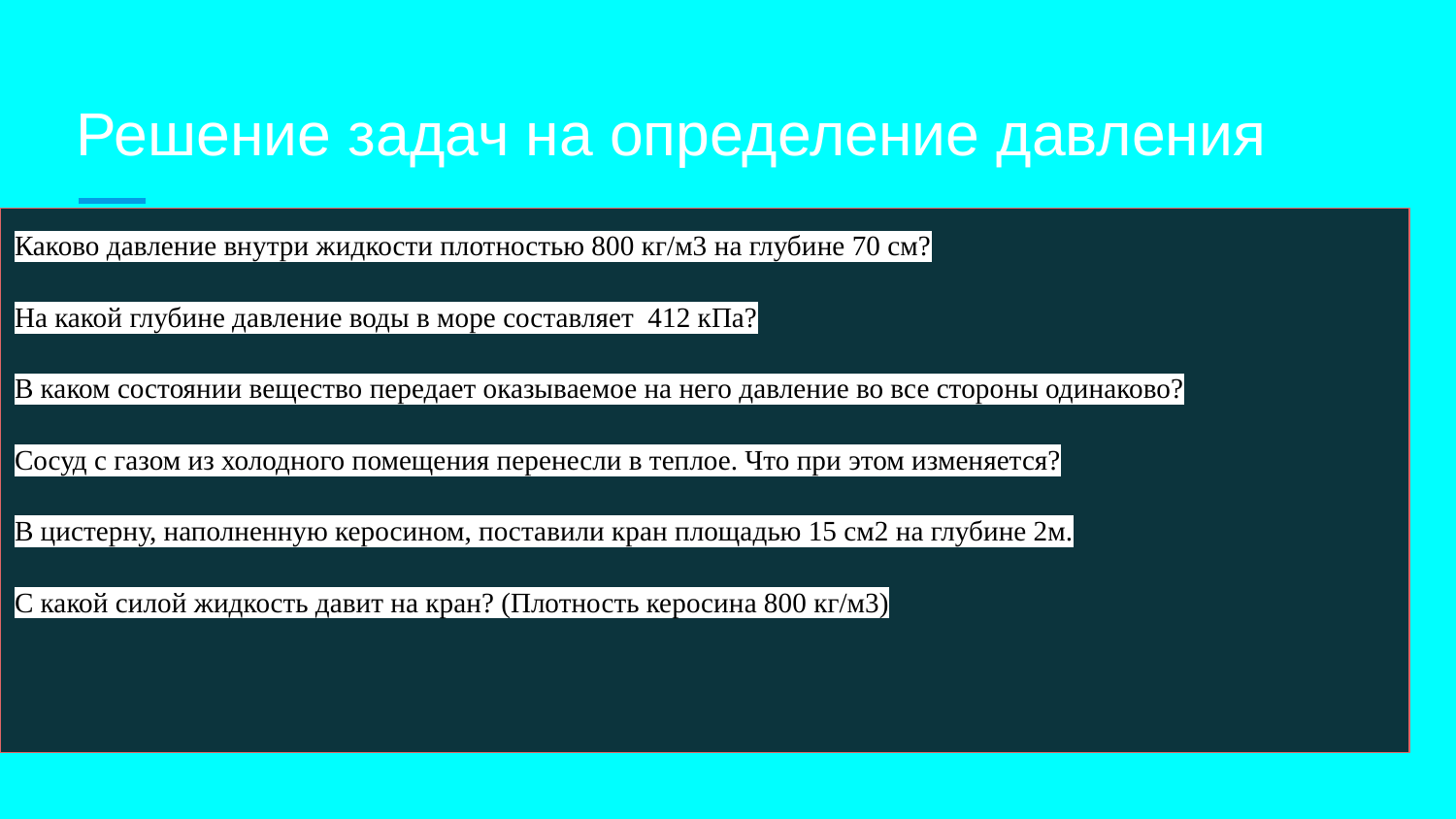

# Решение задач на определение давления
Каково давление внутри жидкости плотностью 800 кг/м3 на глубине 70 см?
На какой глубине давление воды в море составляет  412 кПа?
В каком состоянии вещество передает оказываемое на него давление во все стороны одинаково?
Сосуд с газом из холодного помещения перенесли в теплое. Что при этом изменяется?
В цистерну, наполненную керосином, поставили кран площадью 15 см2 на глубине 2м.
С какой силой жидкость давит на кран? (Плотность керосина 800 кг/м3)